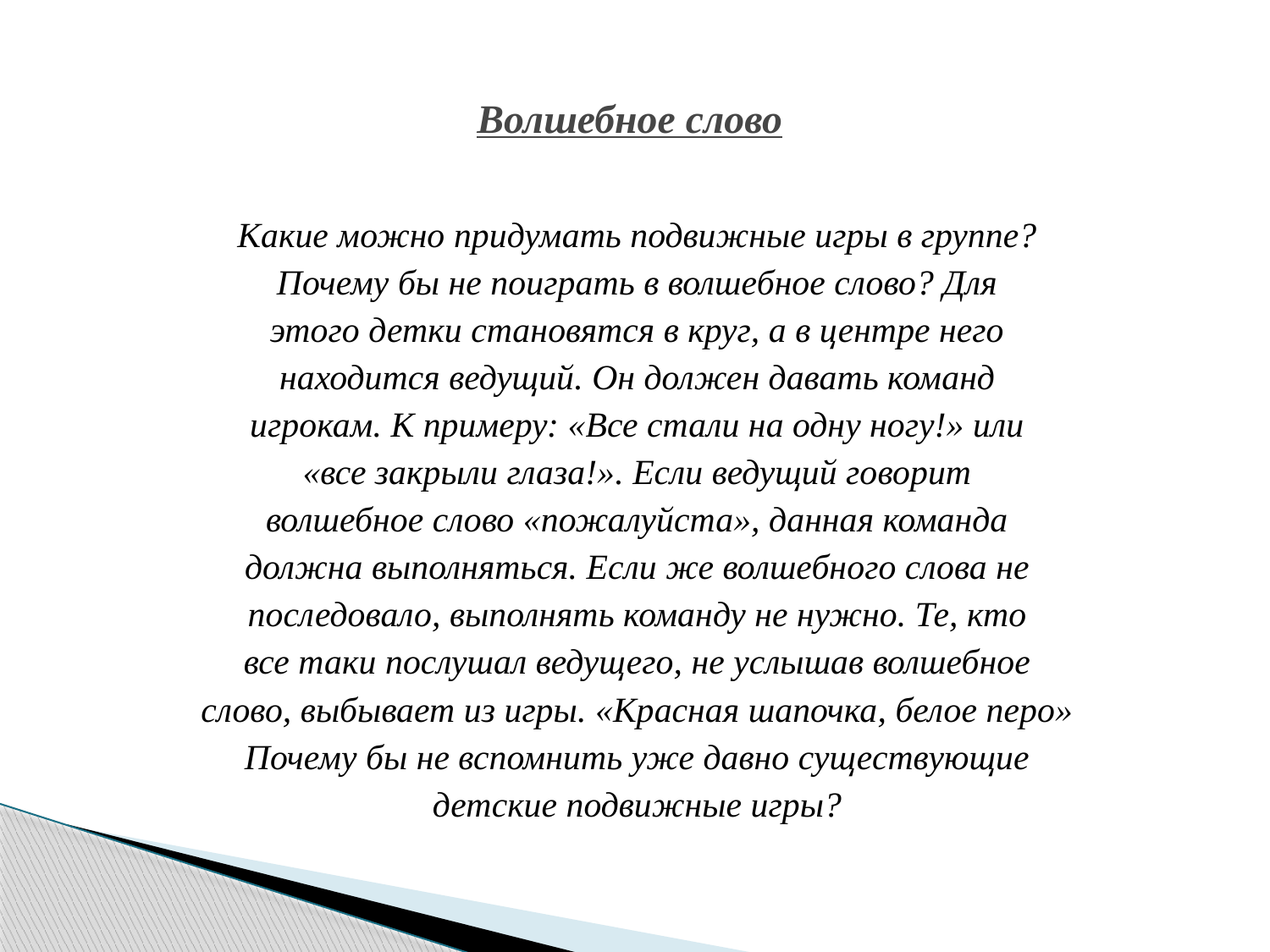

# Волшебное слово
Какие можно придумать подвижные игры в группе?
Почему бы не поиграть в волшебное слово? Для
этого детки становятся в круг, а в центре него
находится ведущий. Он должен давать команд
игрокам. К примеру: «Все стали на одну ногу!» или
«все закрыли глаза!». Если ведущий говорит
волшебное слово «пожалуйста», данная команда
должна выполняться. Если же волшебного слова не
последовало, выполнять команду не нужно. Те, кто
все таки послушал ведущего, не услышав волшебное
слово, выбывает из игры. «Красная шапочка, белое перо»
Почему бы не вспомнить уже давно существующие
детские подвижные игры?